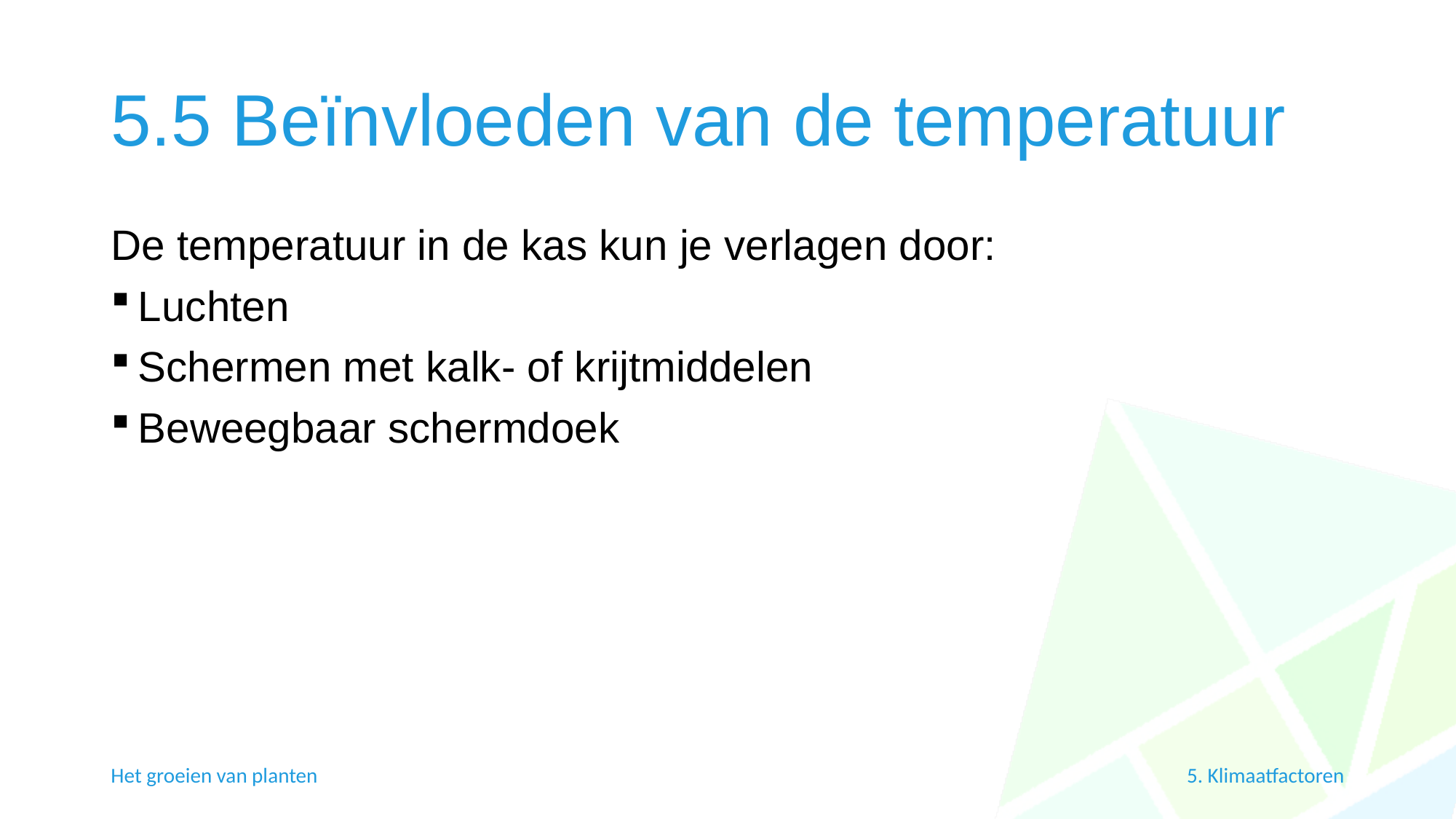

# 5.5 Beïnvloeden van de temperatuur
De temperatuur in de kas kun je verlagen door:
Luchten
Schermen met kalk- of krijtmiddelen
Beweegbaar schermdoek
Het groeien van planten
5. Klimaatfactoren